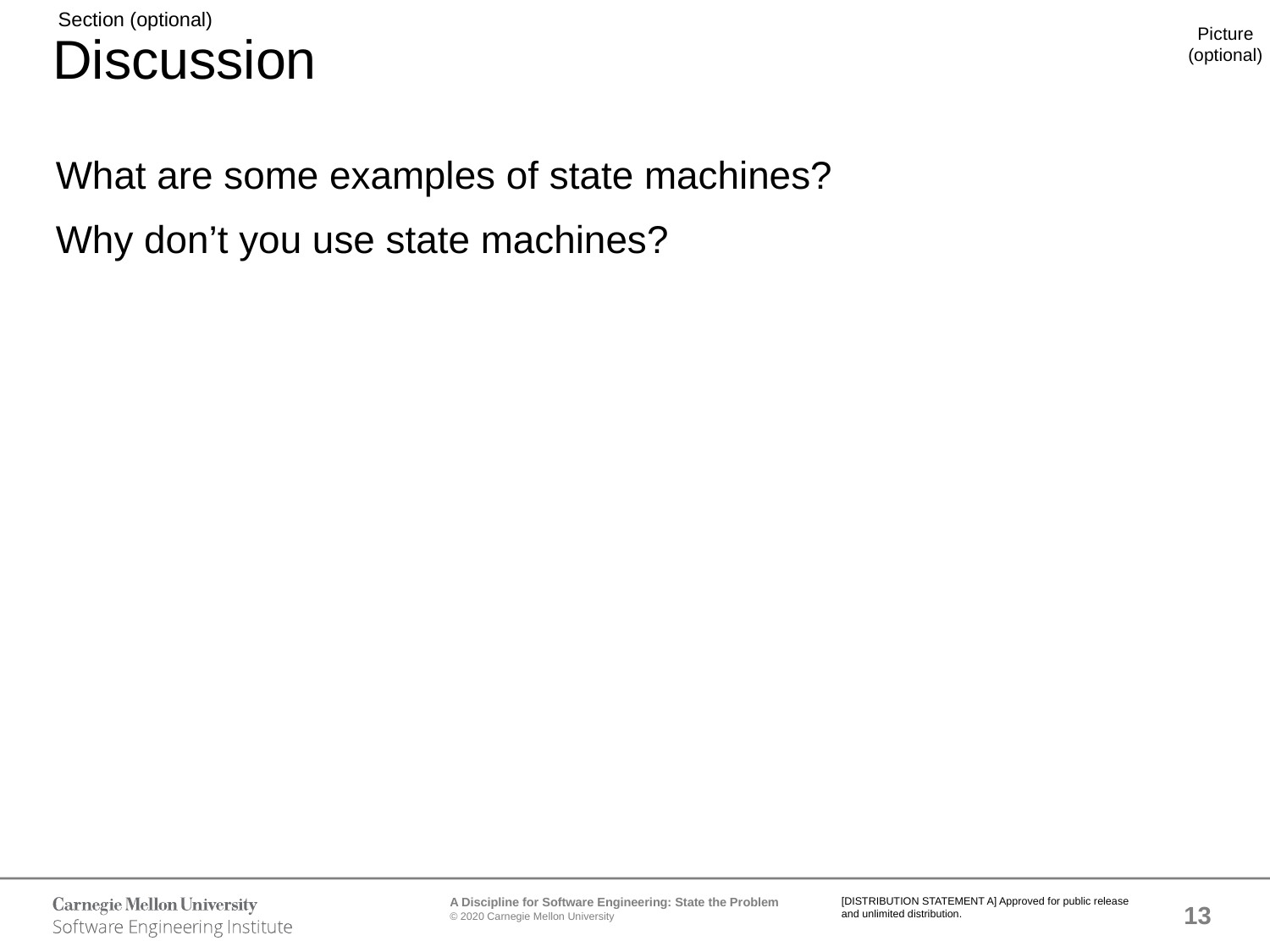

# Discussion
What are some examples of state machines?
Why don’t you use state machines?